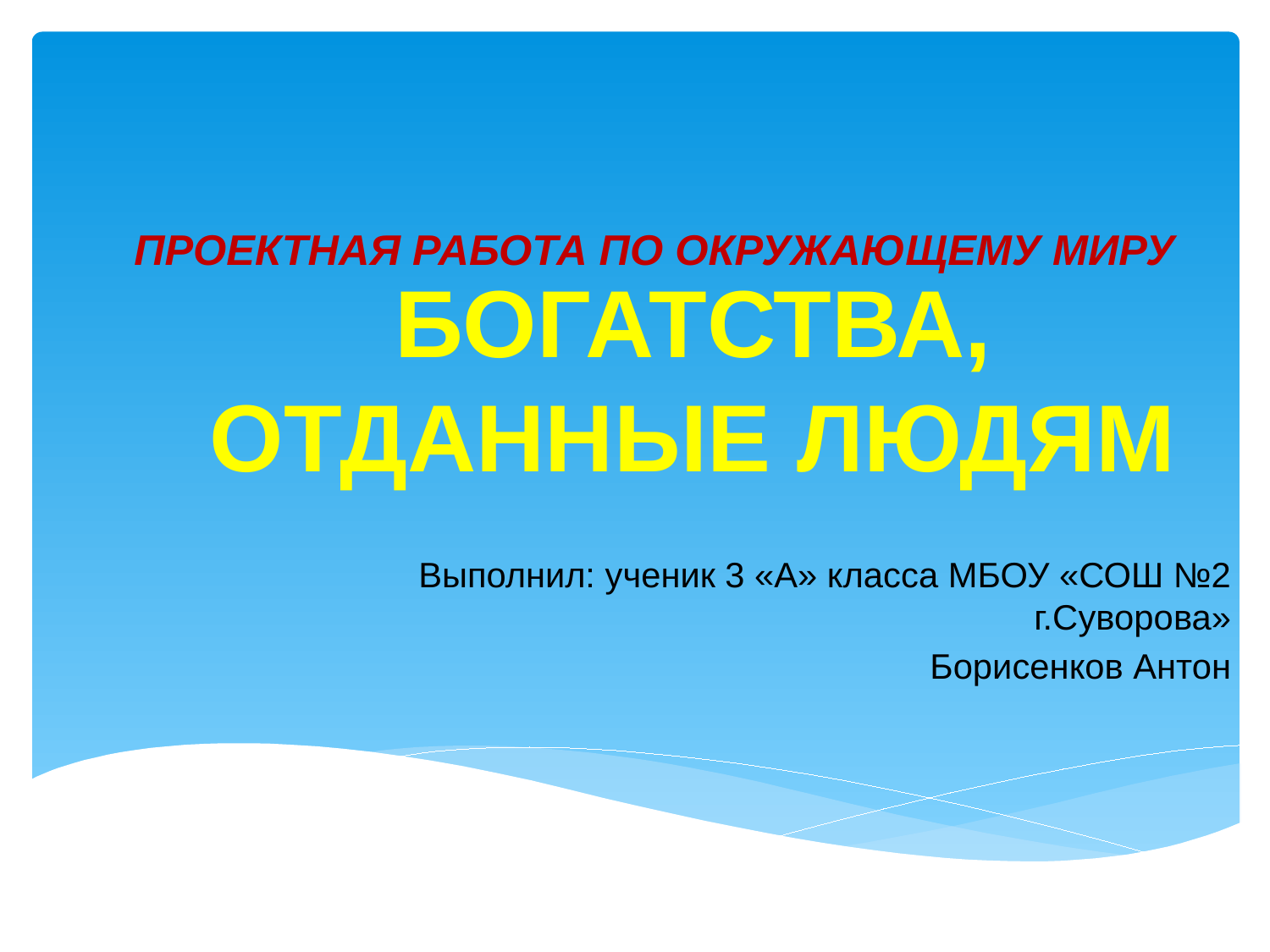

# ПРОЕКТНАЯ РАБОТА ПО ОКРУЖАЮЩЕМУ МИРУ
БОГАТСТВА, ОТДАННЫЕ ЛЮДЯМ
Выполнил: ученик 3 «А» класса МБОУ «СОШ №2 г.Суворова»
Борисенков Антон